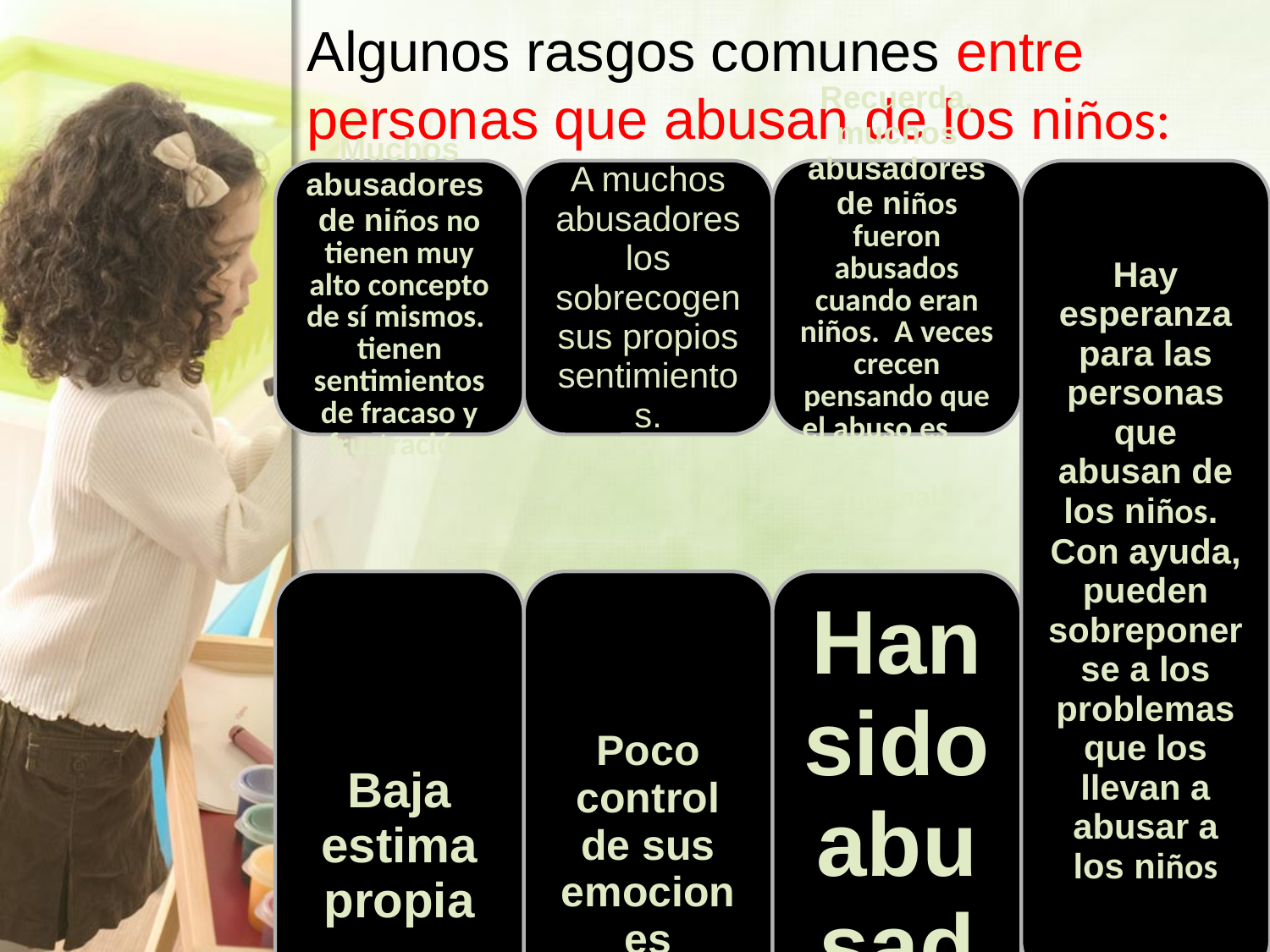

# Algunos rasgos comunes entre personas que abusan de los niños:
Baja estima propia
Muchos abusadores  de niños no tienen muy alto concepto de sí mismos.  tienen sentimientos de fracaso y frustración
A muchos abusadores los sobrecogen sus propios sentimientos.
Hay esperanza para las personas que abusan de los niños.  Con ayuda, pueden sobreponerse a los problemas que los llevan a abusar a los niños